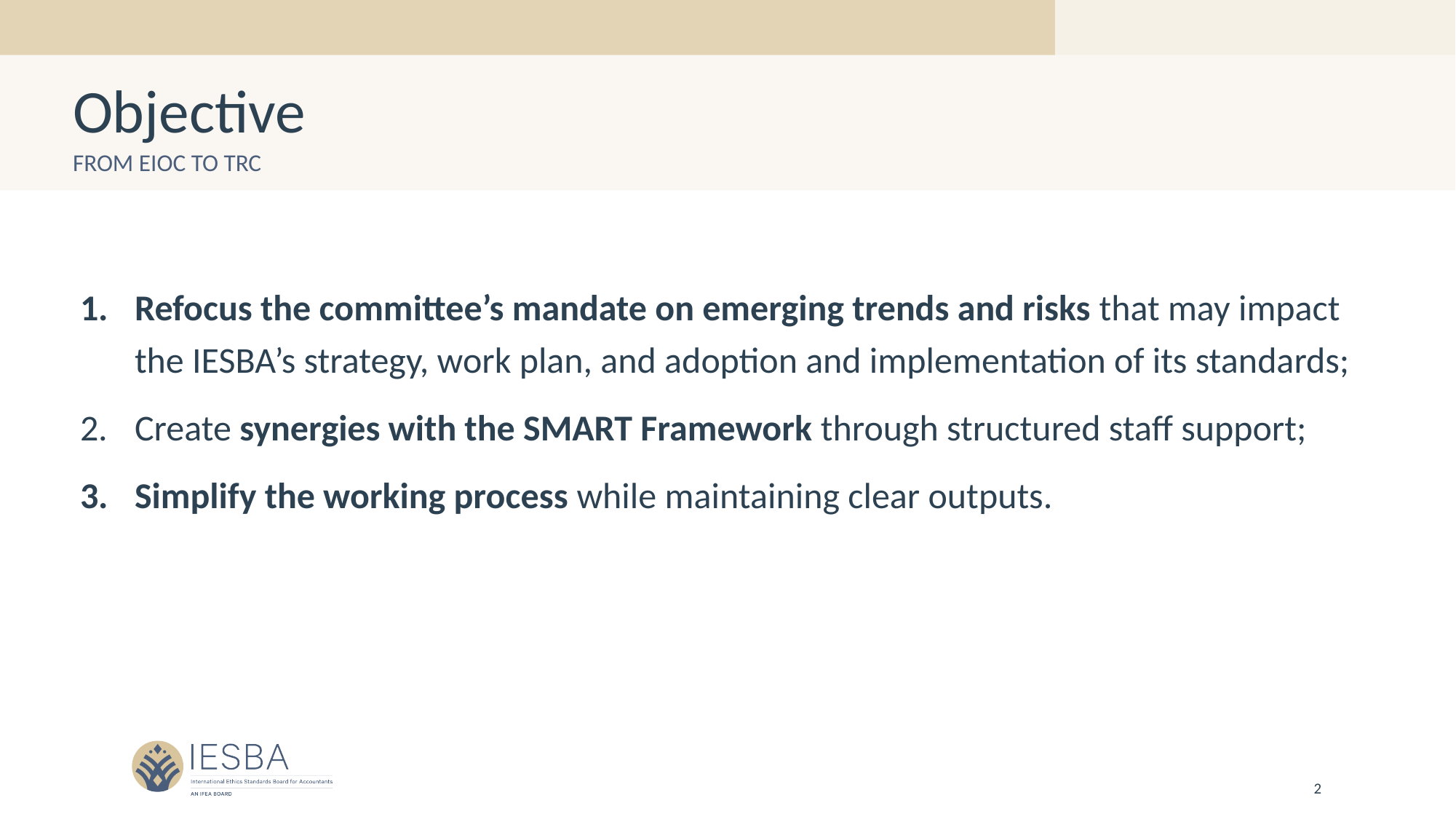

# Objective
From EIOC to TRC

Refocus the committee’s mandate on emerging trends and risks that may impact the IESBA’s strategy, work plan, and adoption and implementation of its standards;
Create synergies with the SMART Framework through structured staff support;
Simplify the working process while maintaining clear outputs.
2